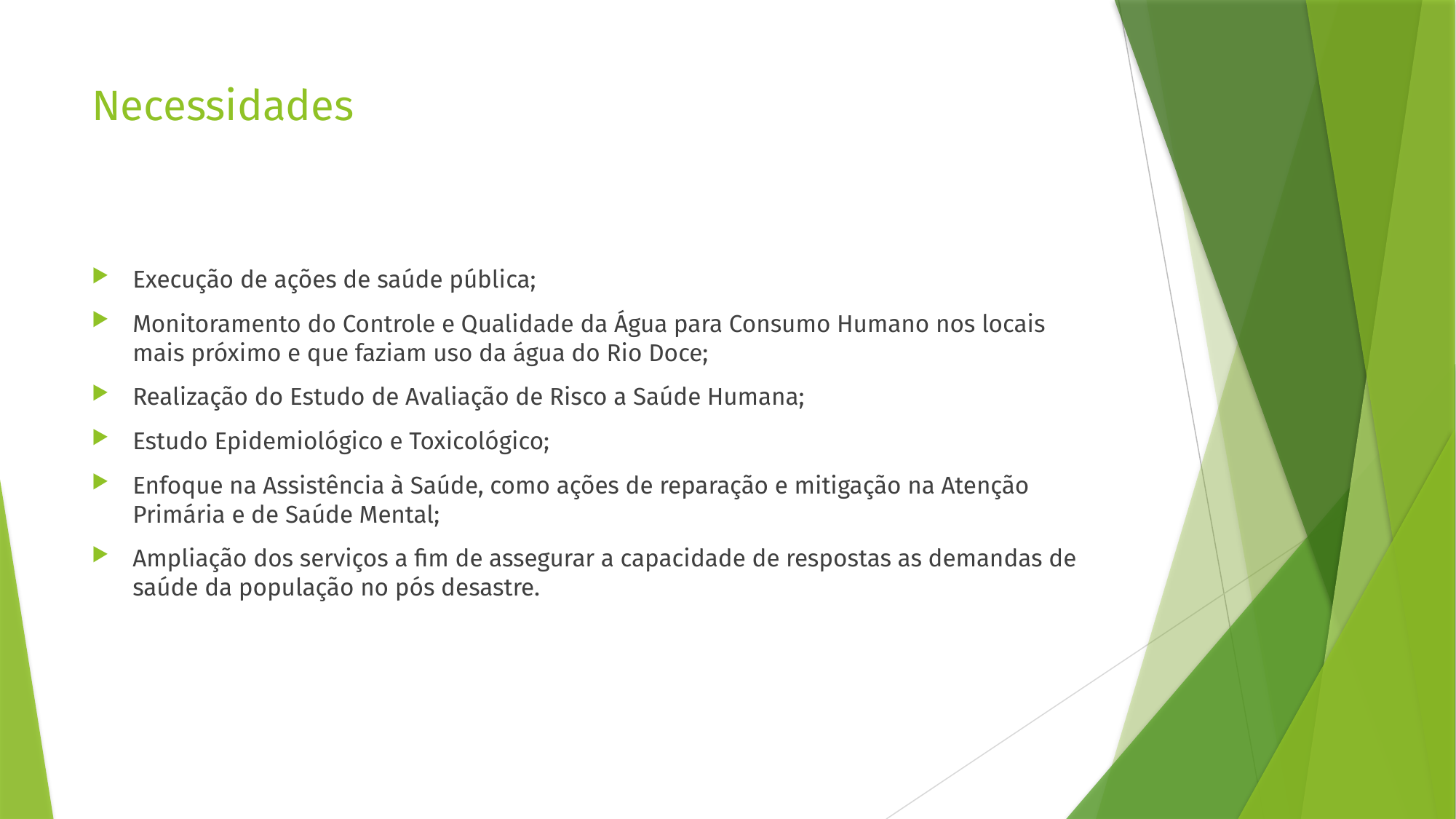

# Necessidades
Execução de ações de saúde pública;
Monitoramento do Controle e Qualidade da Água para Consumo Humano nos locais mais próximo e que faziam uso da água do Rio Doce;
Realização do Estudo de Avaliação de Risco a Saúde Humana;
Estudo Epidemiológico e Toxicológico;
Enfoque na Assistência à Saúde, como ações de reparação e mitigação na Atenção Primária e de Saúde Mental;
Ampliação dos serviços a fim de assegurar a capacidade de respostas as demandas de saúde da população no pós desastre.